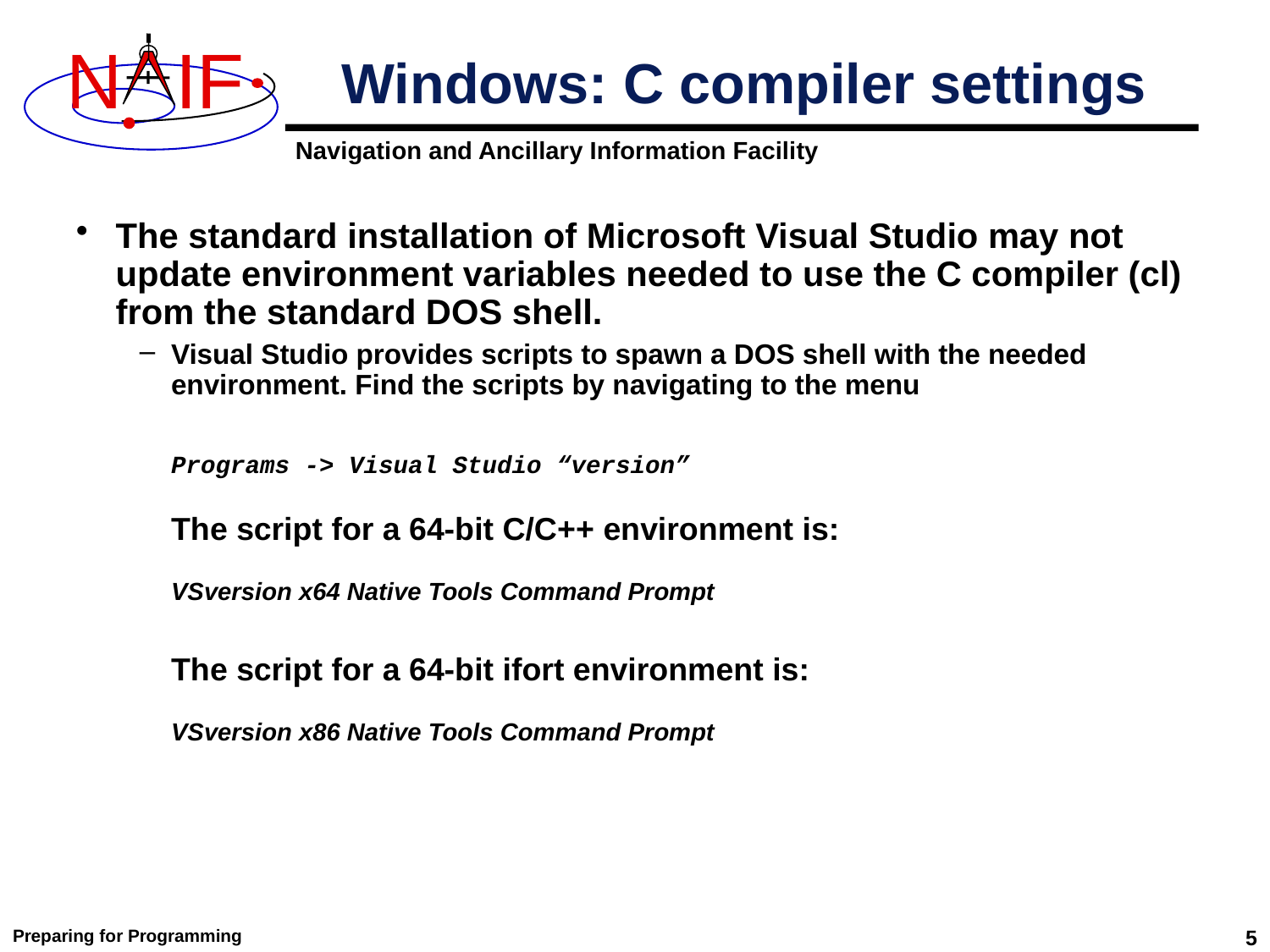

# Windows: C compiler settings
The standard installation of Microsoft Visual Studio may not update environment variables needed to use the C compiler (cl) from the standard DOS shell.
Visual Studio provides scripts to spawn a DOS shell with the needed environment. Find the scripts by navigating to the menu

Programs -> Visual Studio “version”

The script for a 64-bit C/C++ environment is:

VSversion x64 Native Tools Command Prompt

The script for a 64-bit ifort environment is:

VSversion x86 Native Tools Command Prompt

Preparing for Programming
5